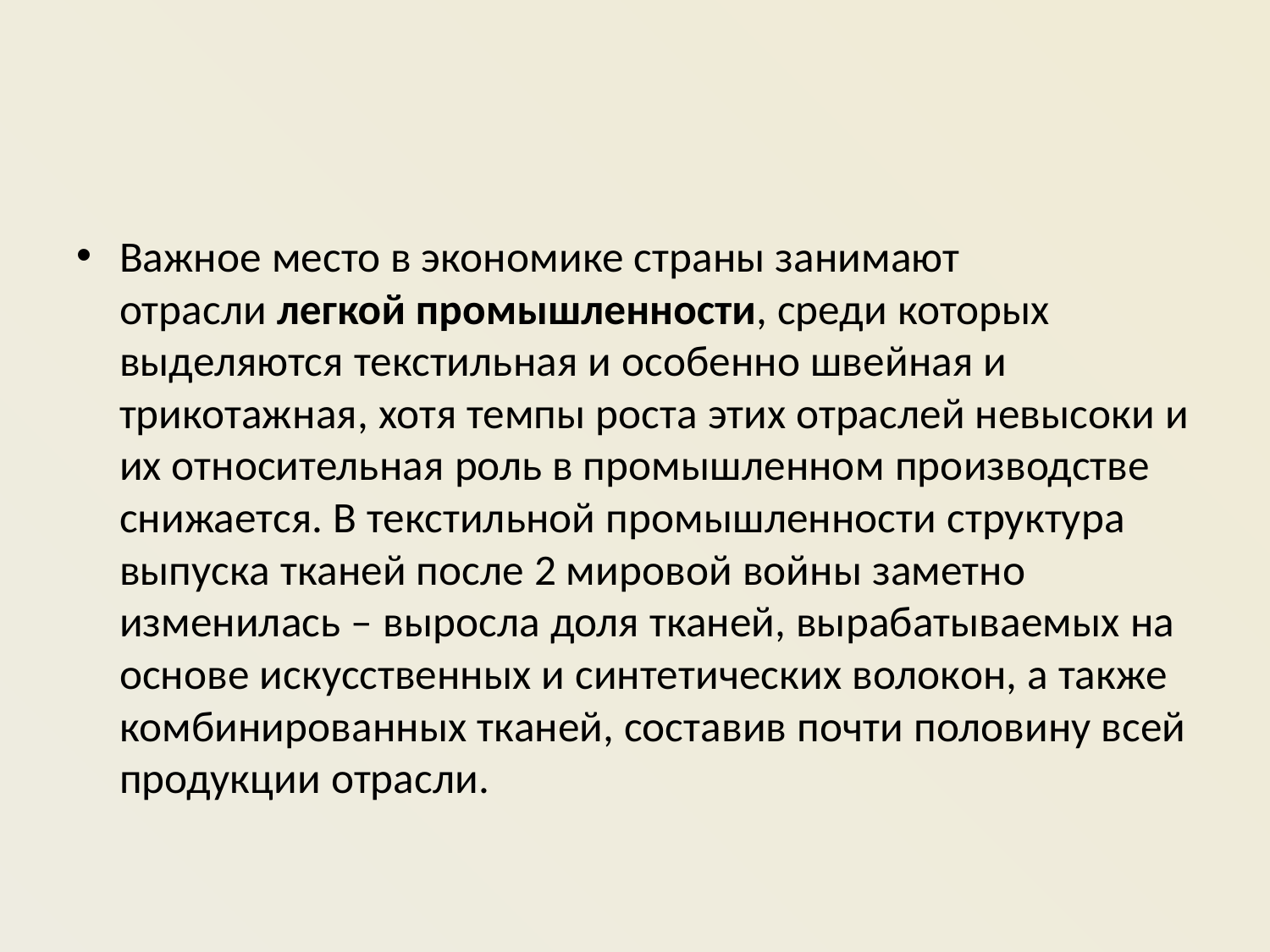

#
Важное место в экономике страны занимают отрасли легкой промышленности, среди которых выделяются текстильная и особенно швейная и трикотажная, хотя темпы роста этих отраслей невысоки и их относительная роль в промышленном производстве снижается. В текстильной промышленности структура выпуска тканей после 2 мировой войны заметно изменилась – выросла доля тканей, вырабатываемых на основе искусственных и синтетических волокон, а также комбинированных тканей, составив почти половину всей продукции отрасли.